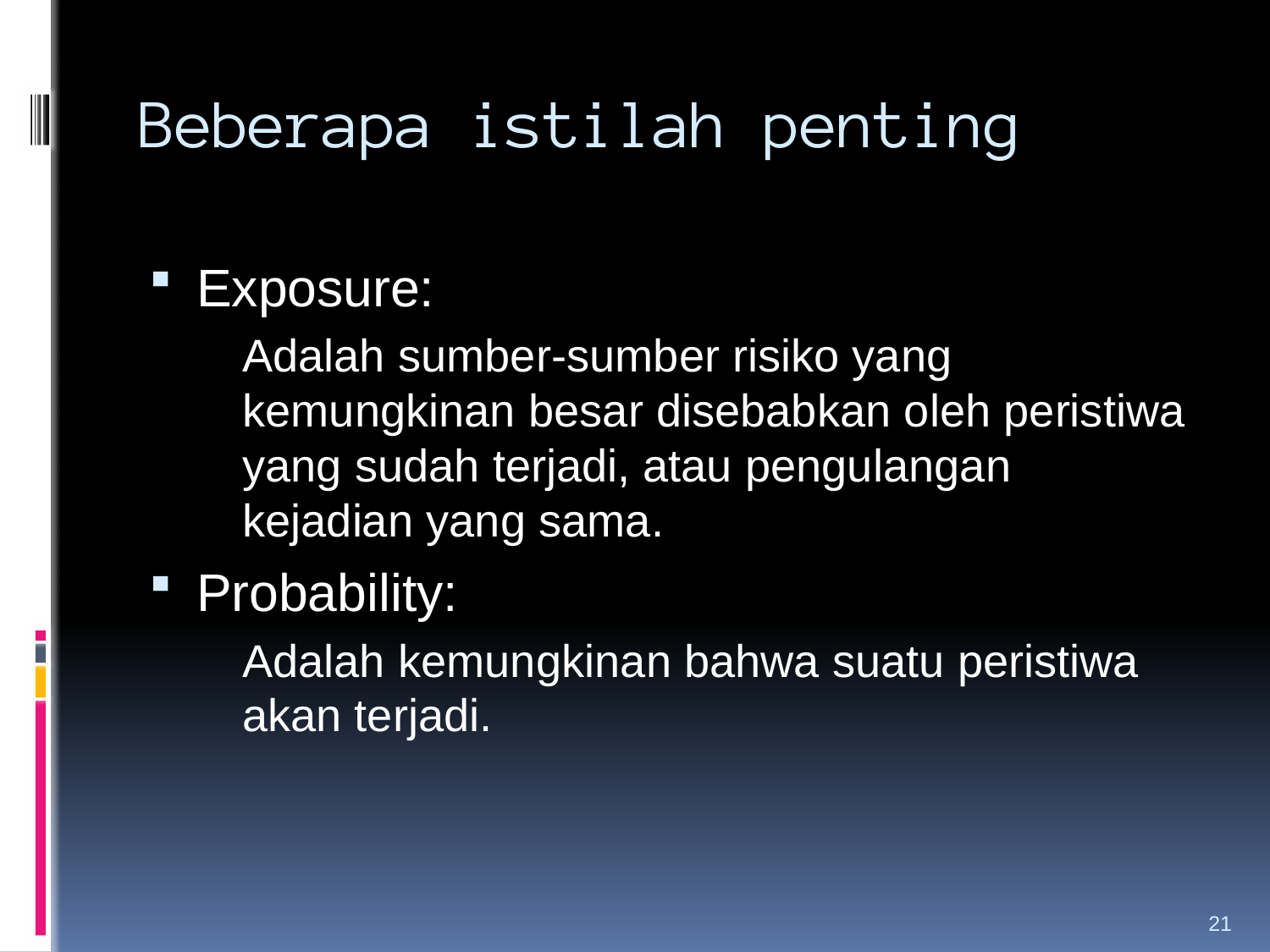

# Beberapa istilah penting
Exposure:
	Adalah sumber-sumber risiko yang kemungkinan besar disebabkan oleh peristiwa yang sudah terjadi, atau pengulangan kejadian yang sama.
Probability:
	Adalah kemungkinan bahwa suatu peristiwa akan terjadi.
21